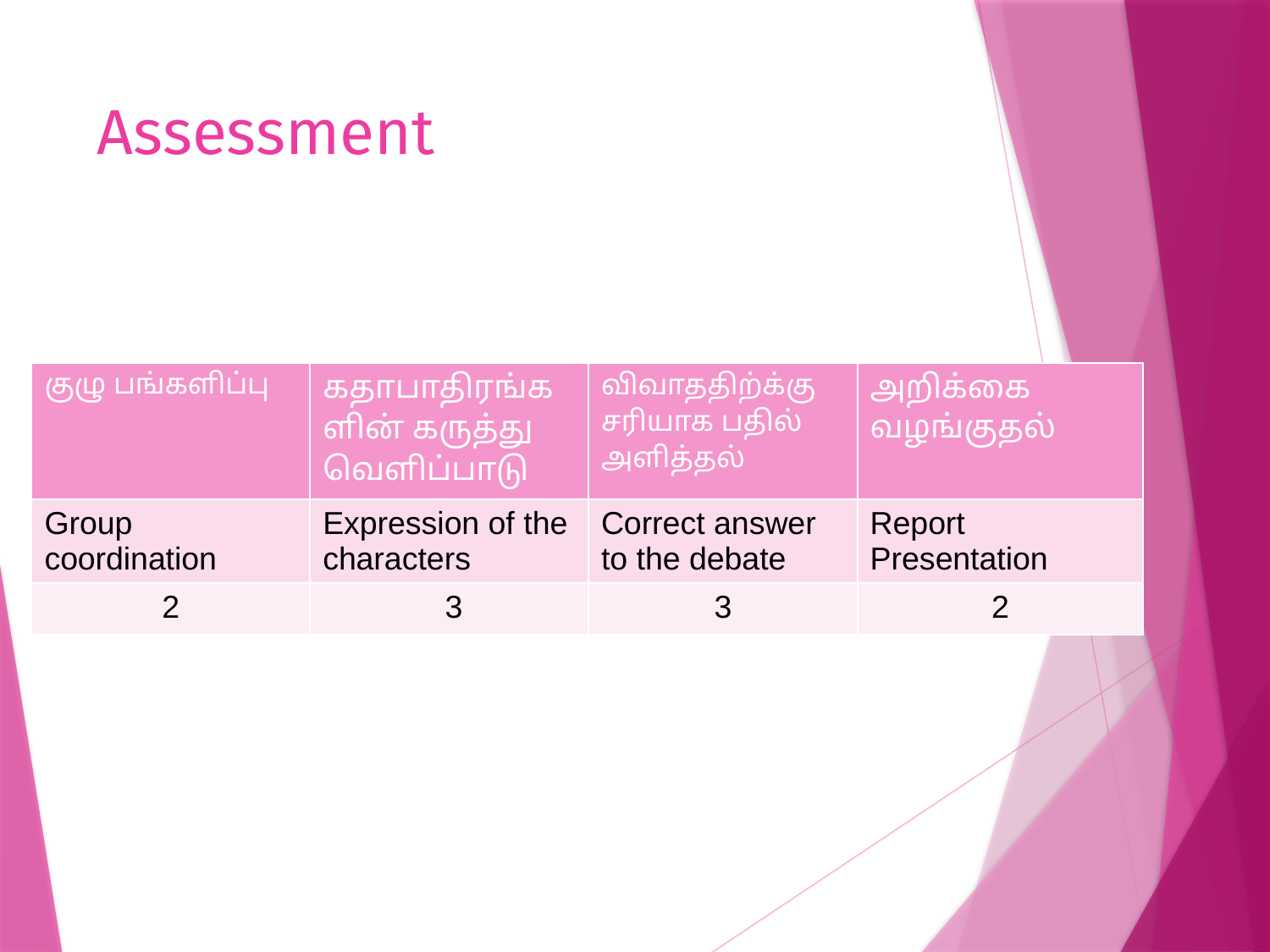

# Assessment
| குழு பங்களிப்பு | கதாபாதிரங்களின் கருத்து வெளிப்பாடு | விவாததிற்க்கு சரியாக பதில் அளித்தல் | அறிக்கை வழங்குதல் |
| --- | --- | --- | --- |
| Group coordination | Expression of the characters | Correct answer to the debate | Report Presentation |
| 2 | 3 | 3 | 2 |